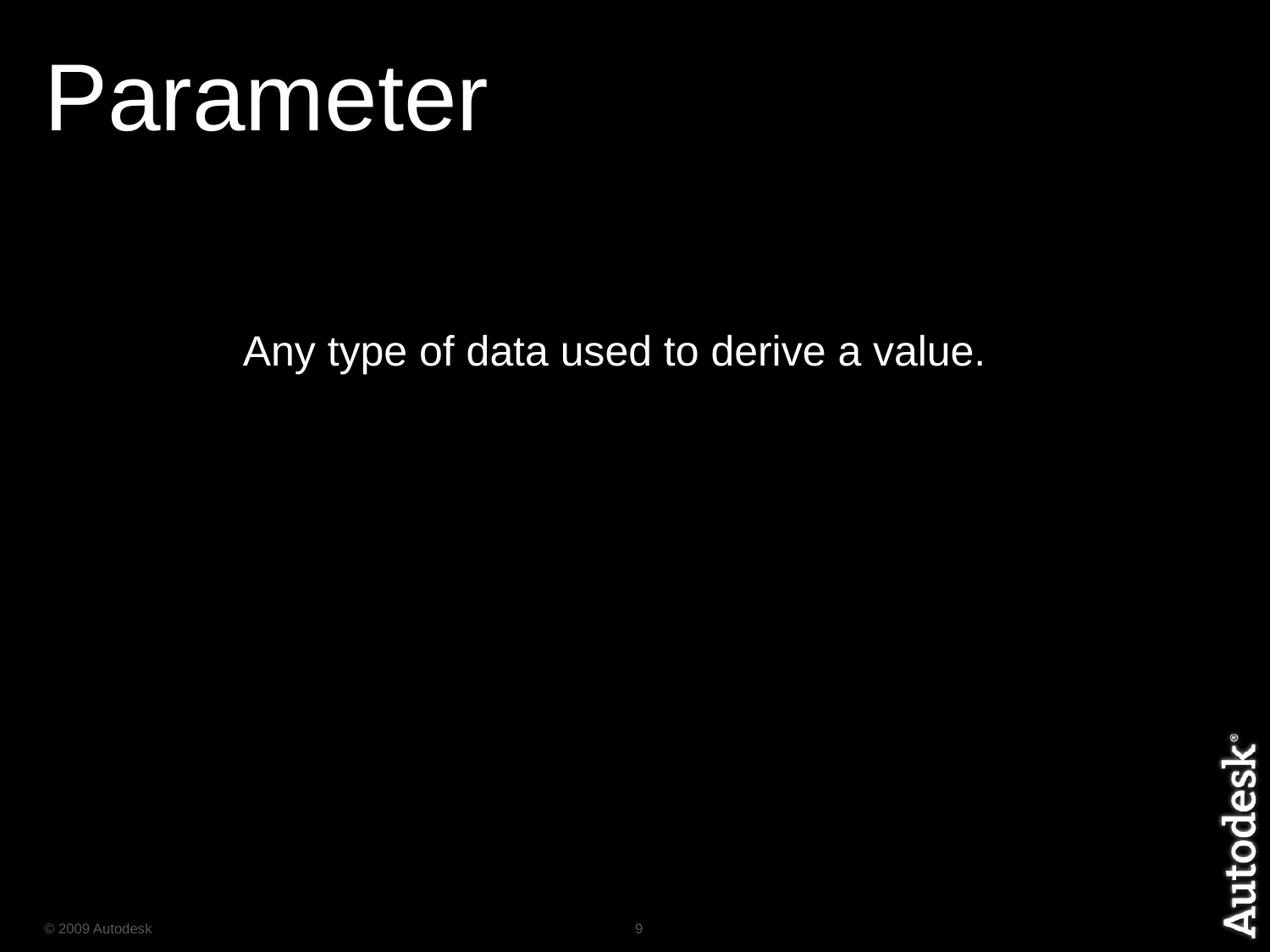

# Parameter

Any type of data used to derive a value.